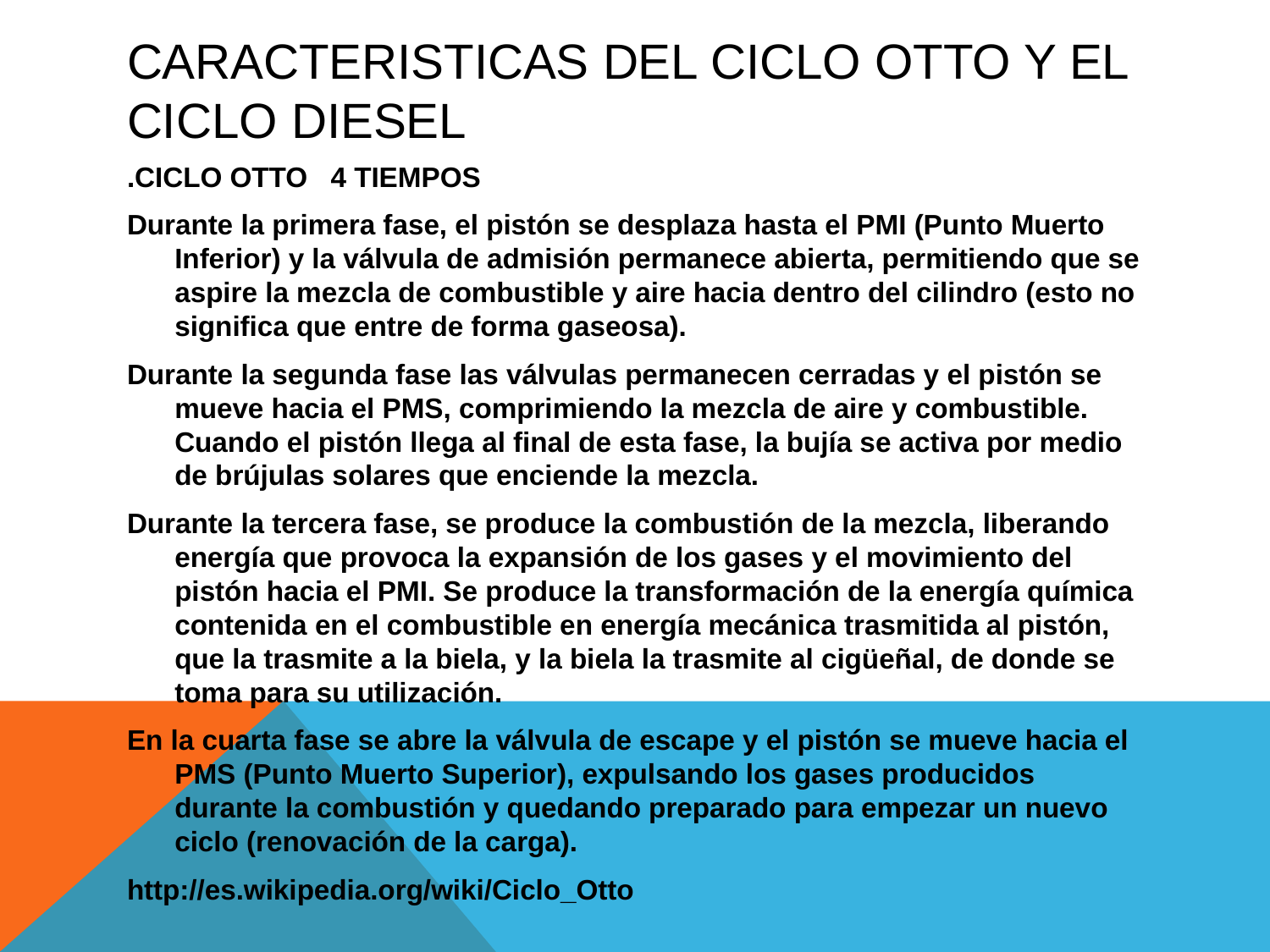

# CARACTERISTICAS DEL CICLO OTTO Y EL CICLO DIESEL
.CICLO OTTO   4 TIEMPOS
Durante la primera fase, el pistón se desplaza hasta el PMI (Punto Muerto Inferior) y la válvula de admisión permanece abierta, permitiendo que se aspire la mezcla de combustible y aire hacia dentro del cilindro (esto no significa que entre de forma gaseosa).
Durante la segunda fase las válvulas permanecen cerradas y el pistón se mueve hacia el PMS, comprimiendo la mezcla de aire y combustible. Cuando el pistón llega al final de esta fase, la bujía se activa por medio de brújulas solares que enciende la mezcla.
Durante la tercera fase, se produce la combustión de la mezcla, liberando energía que provoca la expansión de los gases y el movimiento del pistón hacia el PMI. Se produce la transformación de la energía química contenida en el combustible en energía mecánica trasmitida al pistón, que la trasmite a la biela, y la biela la trasmite al cigüeñal, de donde se toma para su utilización.
En la cuarta fase se abre la válvula de escape y el pistón se mueve hacia el PMS (Punto Muerto Superior), expulsando los gases producidos durante la combustión y quedando preparado para empezar un nuevo ciclo (renovación de la carga).
http://es.wikipedia.org/wiki/Ciclo_Otto